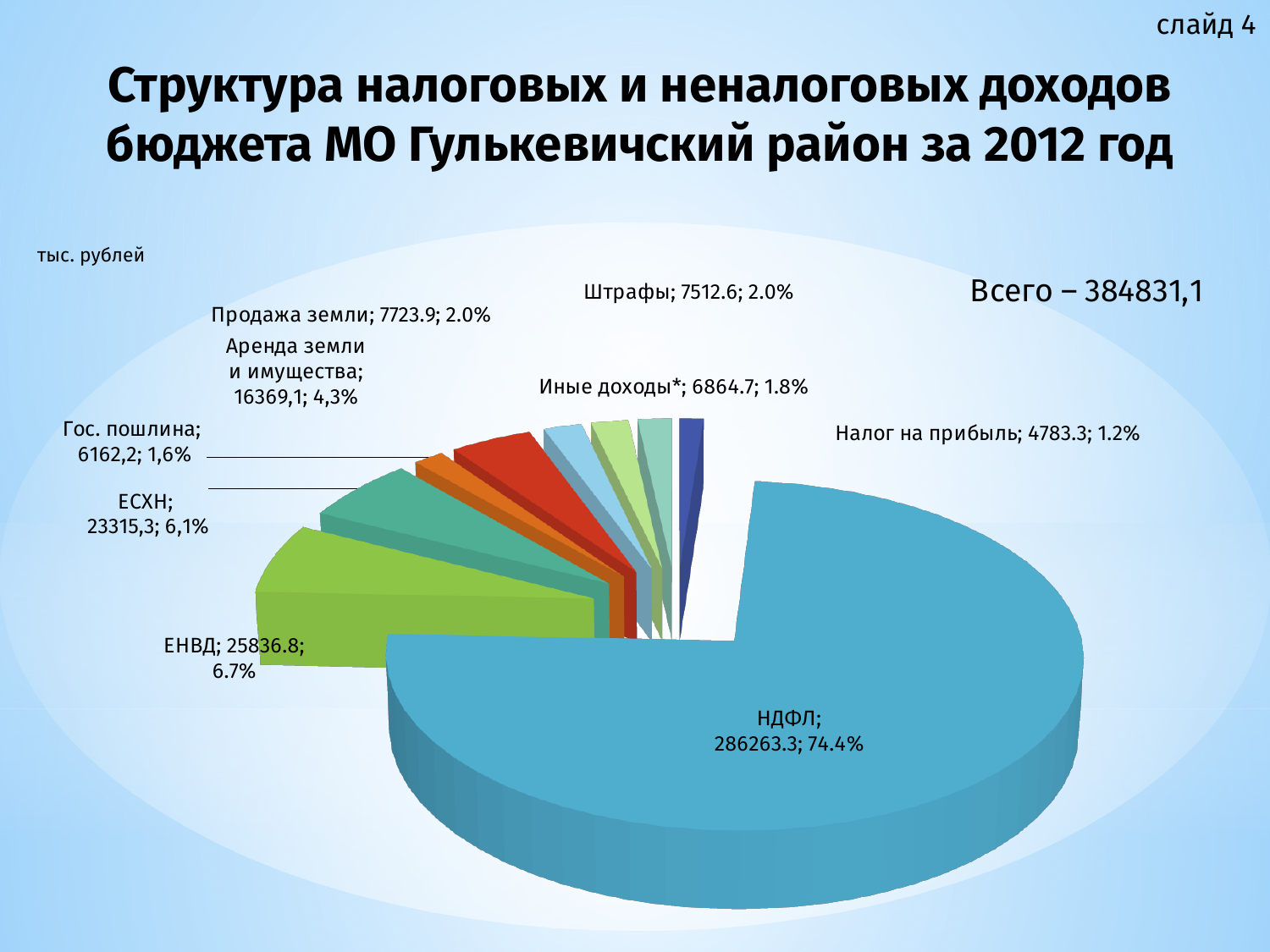

слайд 4
# Структура налоговых и неналоговых доходов бюджета МО Гулькевичский район за 2012 год
тыс. рублей

[unsupported chart]